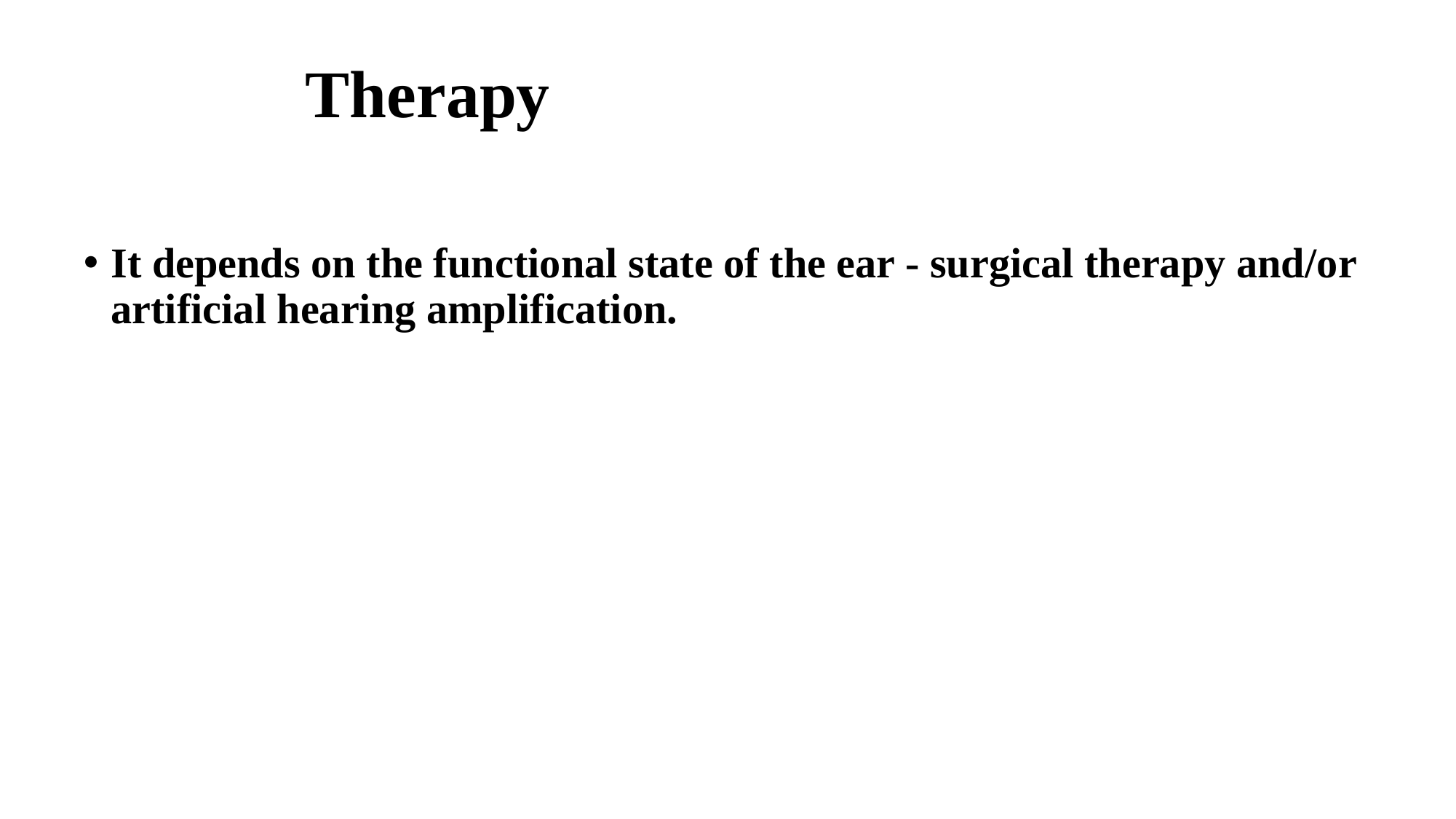

Therapy

It depends on the functional state of the ear - surgical therapy and/or artificial hearing amplification.